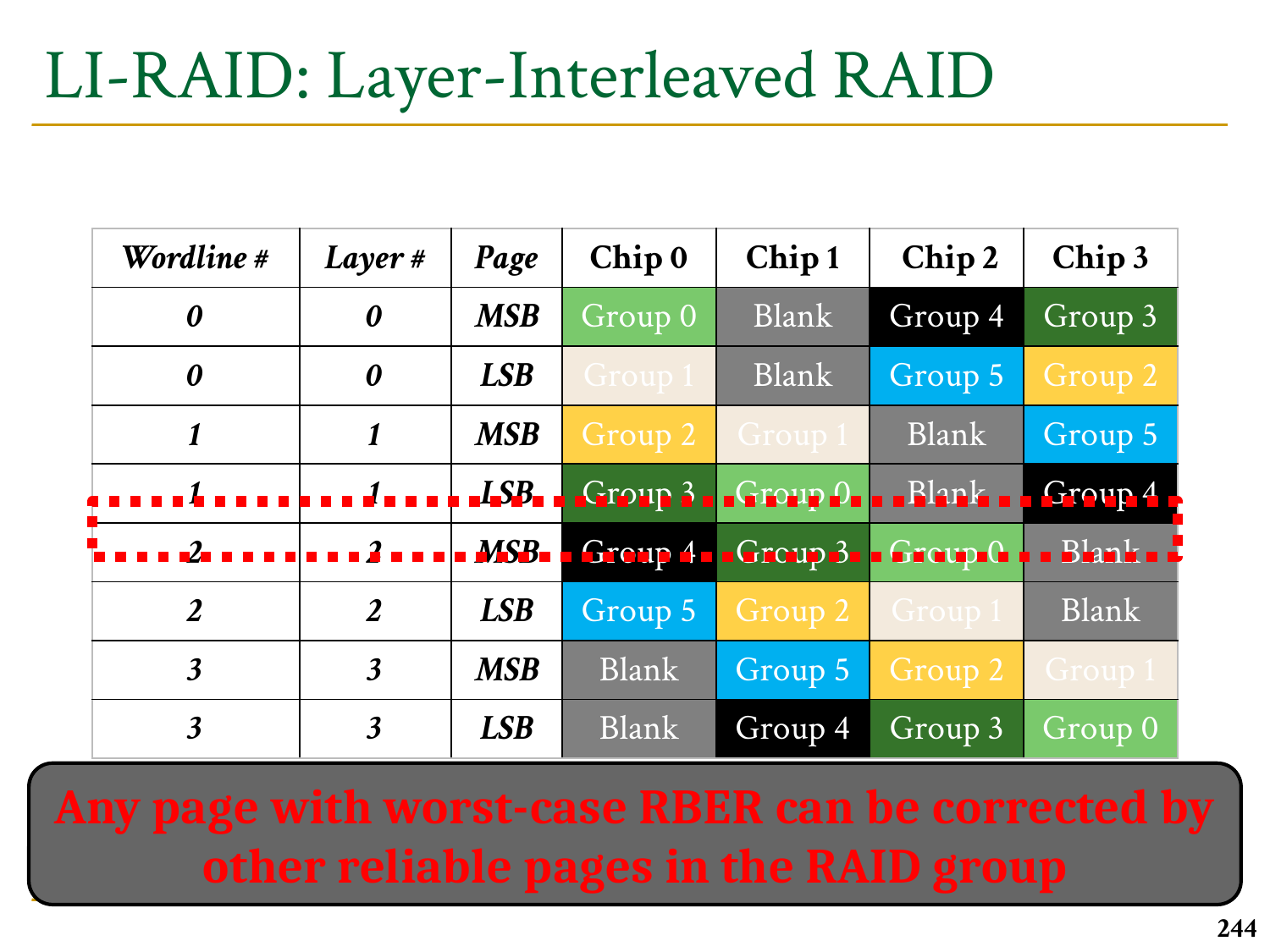

# LI-RAID: Layer-Interleaved RAID
| Wordline # | Layer # | Page | Chip 0 | Chip 1 | Chip 2 | Chip 3 |
| --- | --- | --- | --- | --- | --- | --- |
| 0 | 0 | MSB | Group 0 | Blank | Group 4 | Group 3 |
| 0 | 0 | LSB | Group 1 | Blank | Group 5 | Group 2 |
| 1 | 1 | MSB | Group 2 | Group 1 | Blank | Group 5 |
| 1 | 1 | LSB | Group 3 | Group 0 | Blank | Group 4 |
| 2 | 2 | MSB | Group 4 | Group 3 | Group 0 | Blank |
| 2 | 2 | LSB | Group 5 | Group 2 | Group 1 | Blank |
| 3 | 3 | MSB | Blank | Group 5 | Group 2 | Group 1 |
| 3 | 3 | LSB | Blank | Group 4 | Group 3 | Group 0 |

Any page with worst-case RBER can be corrected by other reliable pages in the RAID group
244